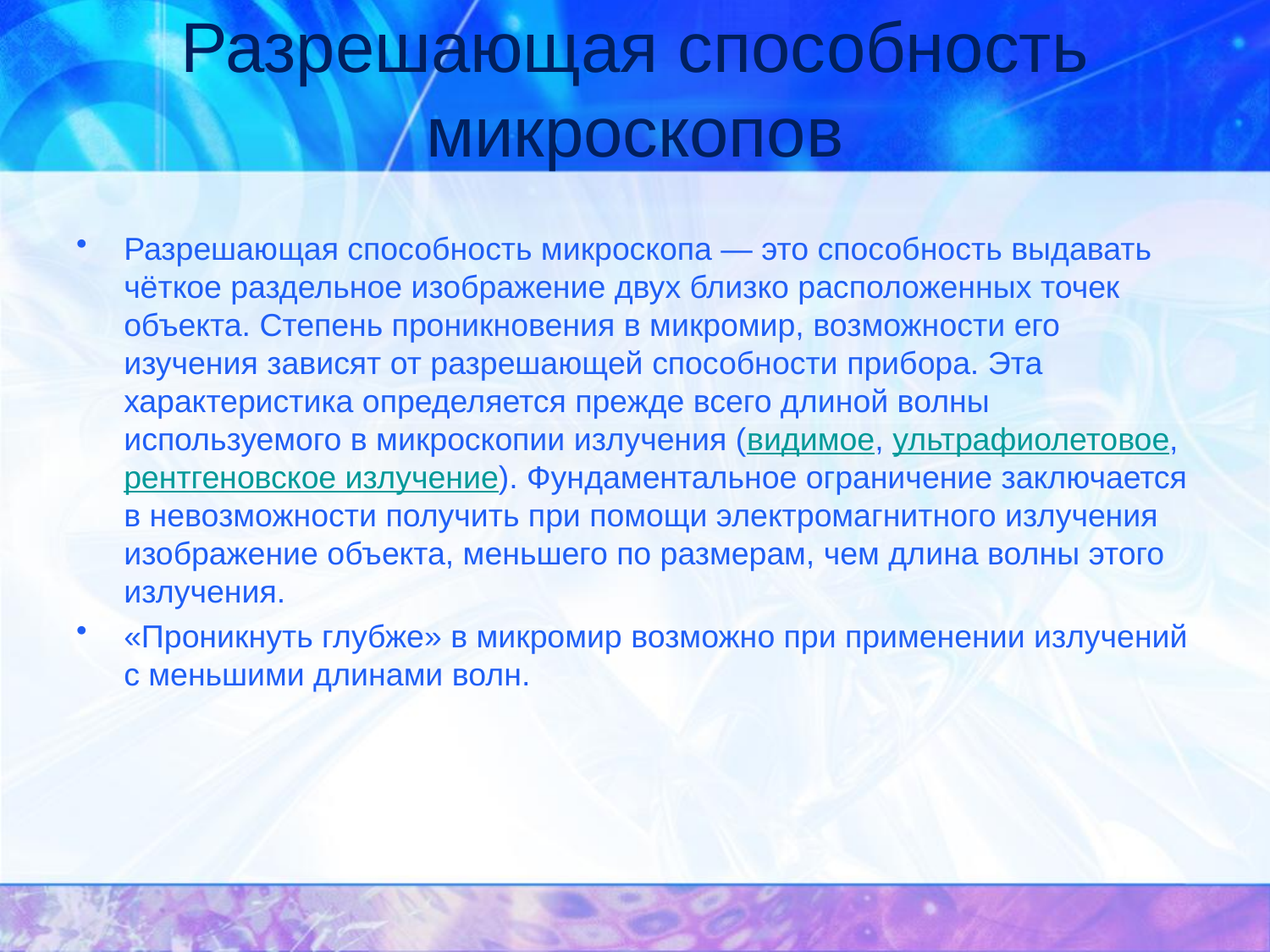

# Разрешающая способность микроскопов
Разрешающая способность микроскопа — это способность выдавать чёткое раздельное изображение двух близко расположенных точек объекта. Степень проникновения в микромир, возможности его изучения зависят от разрешающей способности прибора. Эта характеристика определяется прежде всего длиной волны используемого в микроскопии излучения (видимое, ультрафиолетовое, рентгеновское излучение). Фундаментальное ограничение заключается в невозможности получить при помощи электромагнитного излучения изображение объекта, меньшего по размерам, чем длина волны этого излучения.
«Проникнуть глубже» в микромир возможно при применении излучений с меньшими длинами волн.